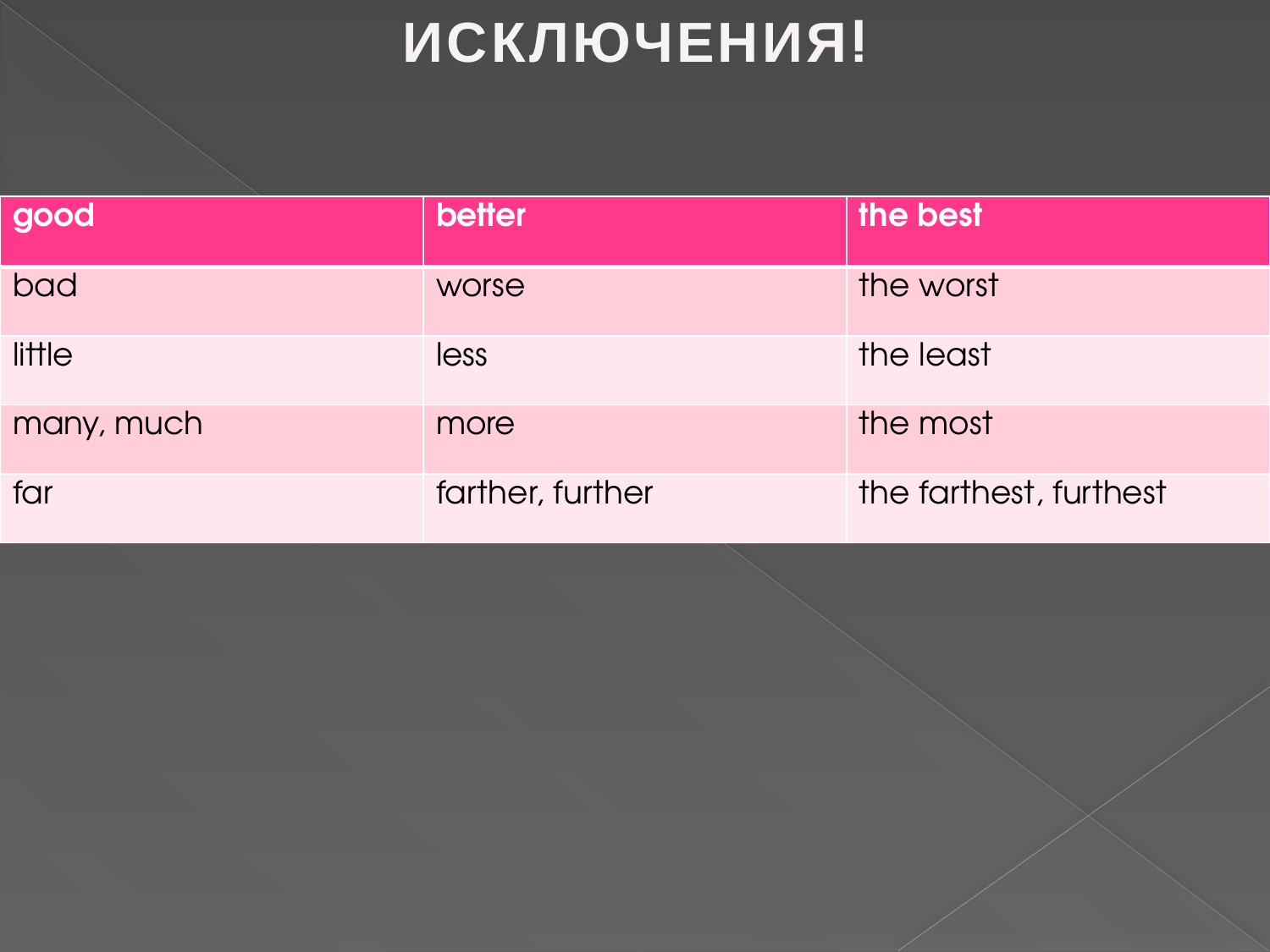

ИСКЛЮЧЕНИЯ!
| good | better | the best |
| --- | --- | --- |
| bad | worse | the worst |
| little | less | the least |
| many, much | more | the most |
| far | farther, further | the farthest, furthest |